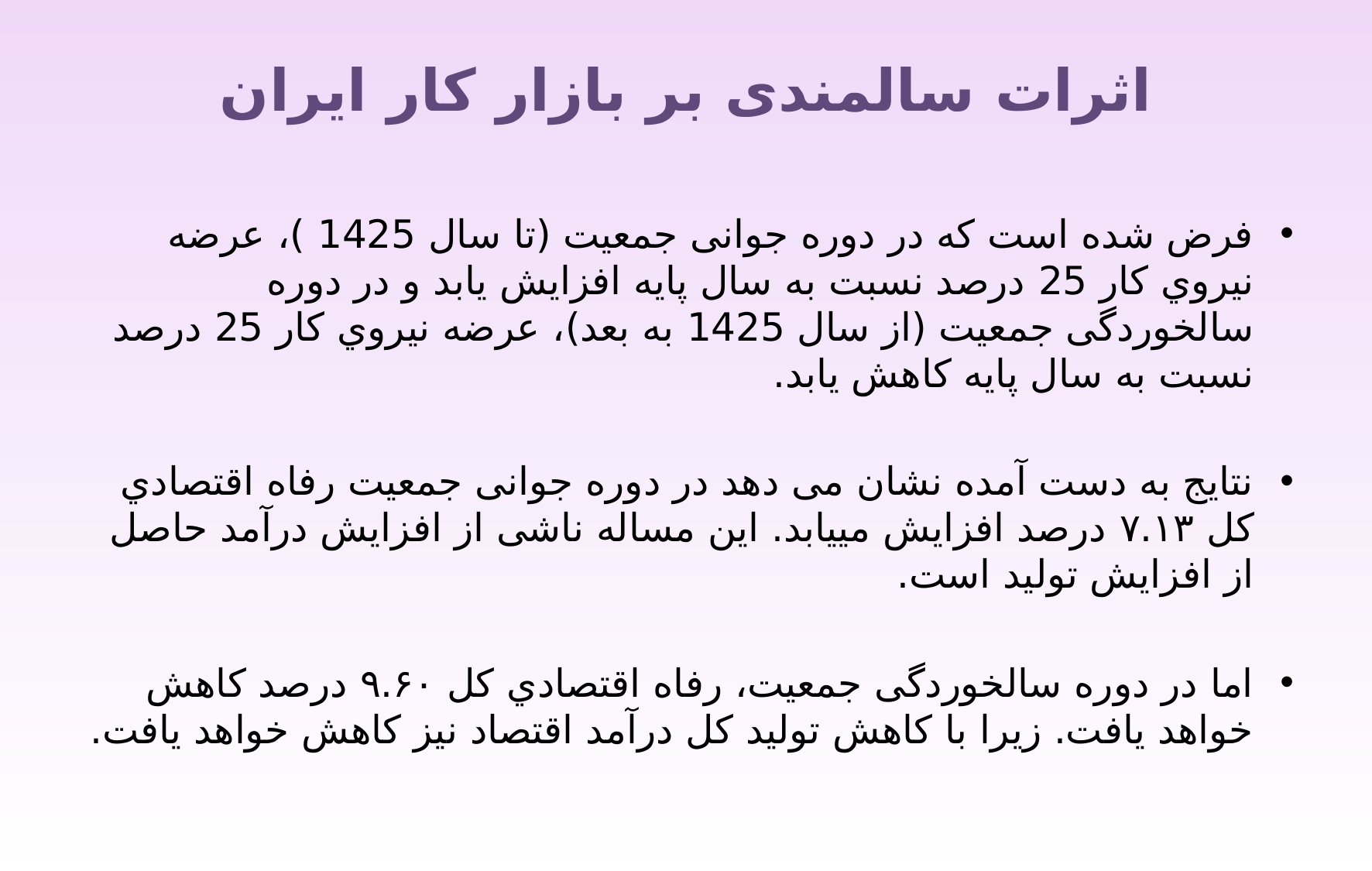

# اثرات سالمندی بر بازار کار ایران
فرض شده است که در دوره جوانی جمعیت (تا سال 1425 )، عرضه نیروي کار 25 درصد نسبت به سال پایه افزایش یابد و در دوره سالخوردگی جمعیت (از سال 1425 به بعد)، عرضه نیروي کار 25 درصد نسبت به سال پایه کاهش یابد.

نتایج به دست آمده نشان می دهد در دوره جوانی جمعیت رفاه اقتصادي کل ۷.۱۳ درصد افزایش مییابد. این مساله ناشی از افزایش درآمد حاصل از افزایش تولید است.

اما در دوره سالخوردگی جمعیت، رفاه اقتصادي کل ۹.۶۰ درصد کاهش خواهد یافت. زیرا با کاهش تولید کل درآمد اقتصاد نیز کاهش خواهد یافت.